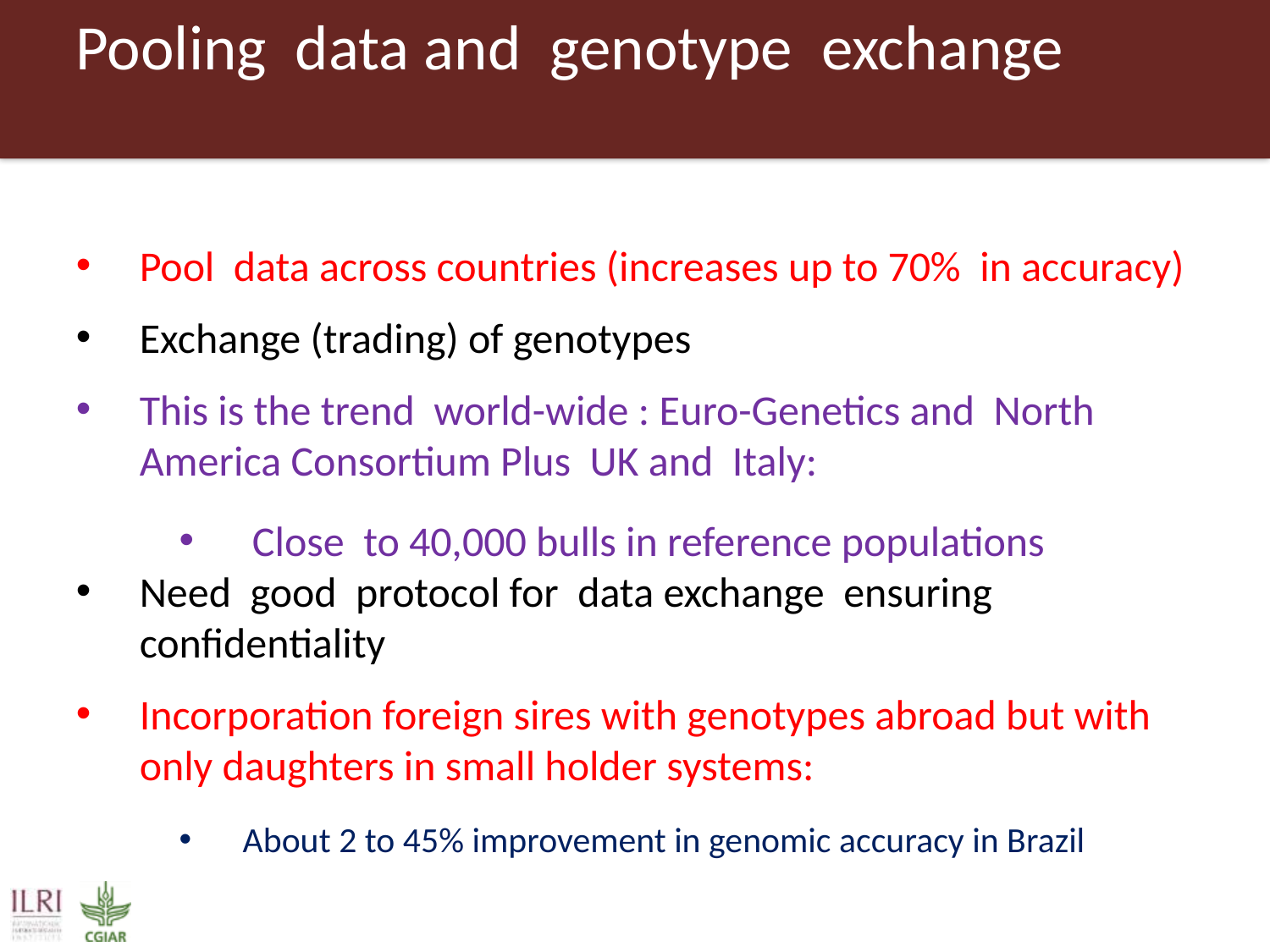

# Pooling  data and  genotype  exchange
Pool  data across countries (increases up to 70%  in accuracy)
Exchange (trading) of genotypes
This is the trend  world-wide : Euro-Genetics and  North America Consortium Plus  UK and  Italy:
 Close  to 40,000 bulls in reference populations
Need  good  protocol for  data exchange  ensuring confidentiality
Incorporation foreign sires with genotypes abroad but with only daughters in small holder systems:
About 2 to 45% improvement in genomic accuracy in Brazil